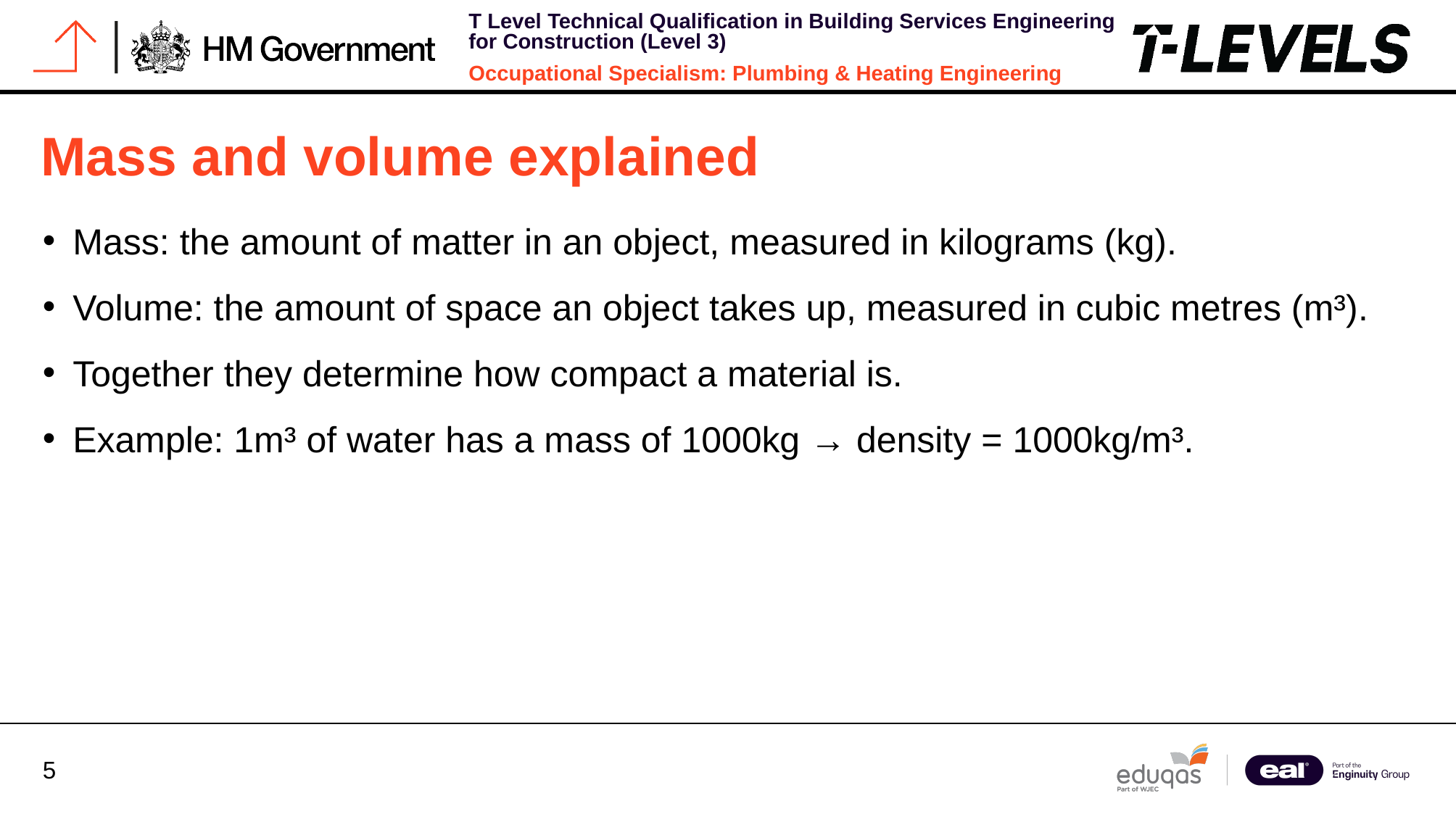

# Mass and volume explained
Mass: the amount of matter in an object, measured in kilograms (kg).
Volume: the amount of space an object takes up, measured in cubic metres (m³).
Together they determine how compact a material is.
Example: 1m³ of water has a mass of 1000kg → density = 1000kg/m³.